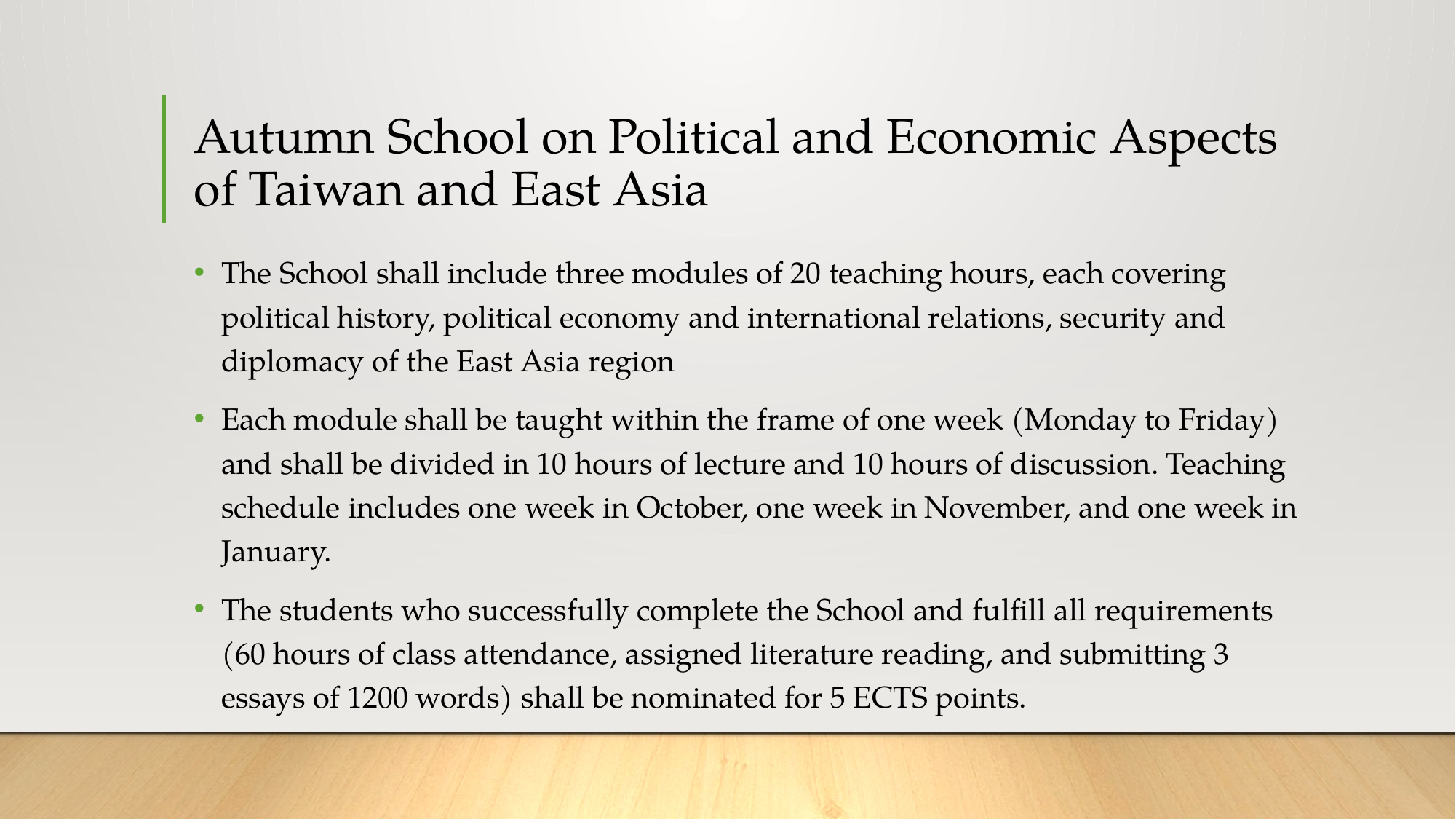

# Autumn School on Political and Economic Aspects of Taiwan and East Asia
The School shall include three modules of 20 teaching hours, each covering political history, political economy and international relations, security and diplomacy of the East Asia region
Each module shall be taught within the frame of one week (Monday to Friday) and shall be divided in 10 hours of lecture and 10 hours of discussion. Teaching schedule includes one week in October, one week in November, and one week in January.
The students who successfully complete the School and fulfill all requirements (60 hours of class attendance, assigned literature reading, and submitting 3 essays of 1200 words) shall be nominated for 5 ECTS points.